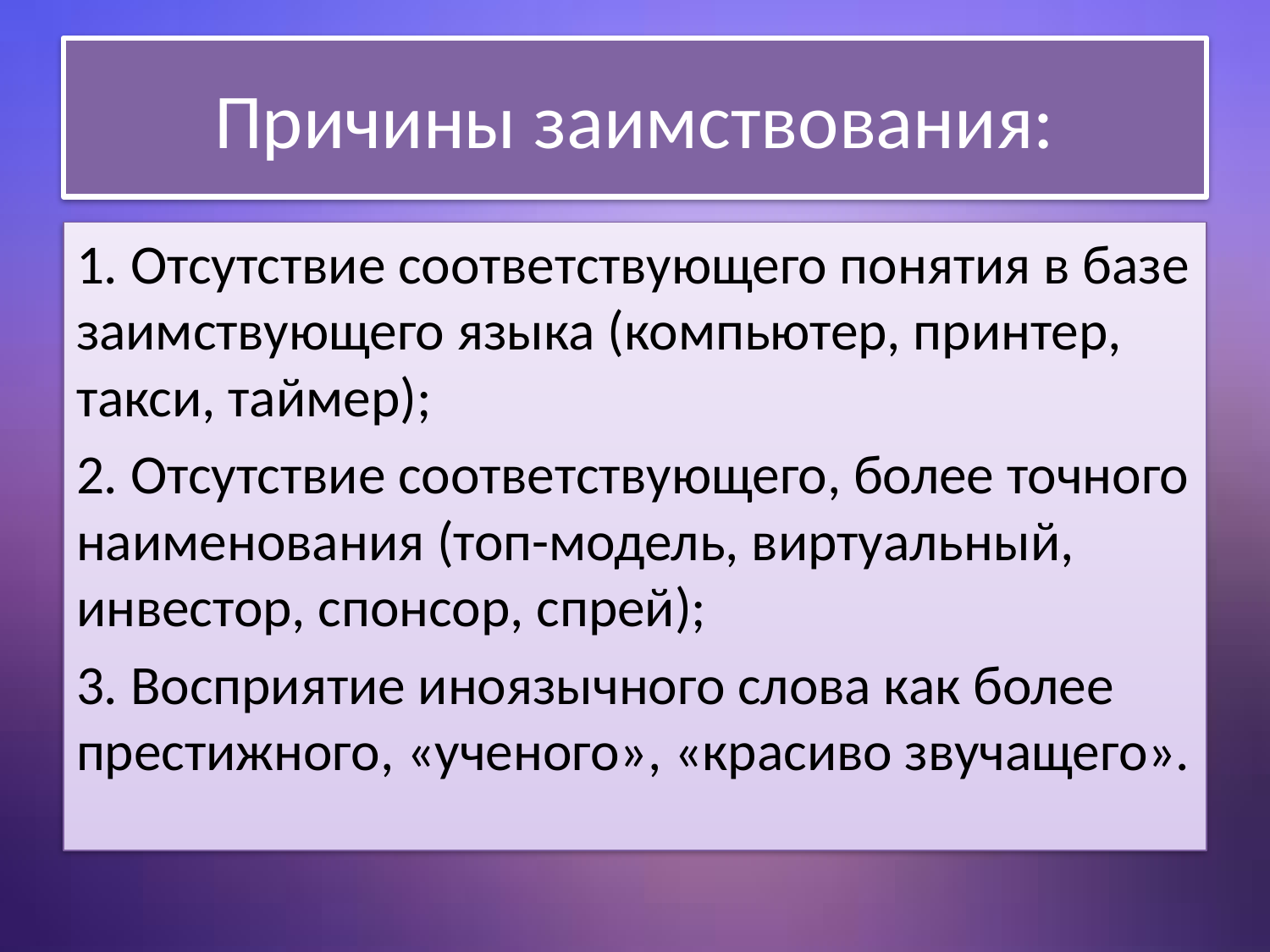

# Причины заимствования:
1. Отсутствие соответствующего понятия в базе заимствующего языка (компьютер, принтер, такси, таймер);
2. Отсутствие соответствующего, более точного наименования (топ-модель, виртуальный, инвестор, спонсор, спрей);
3. Восприятие иноязычного слова как более престижного, «ученого», «красиво звучащего».